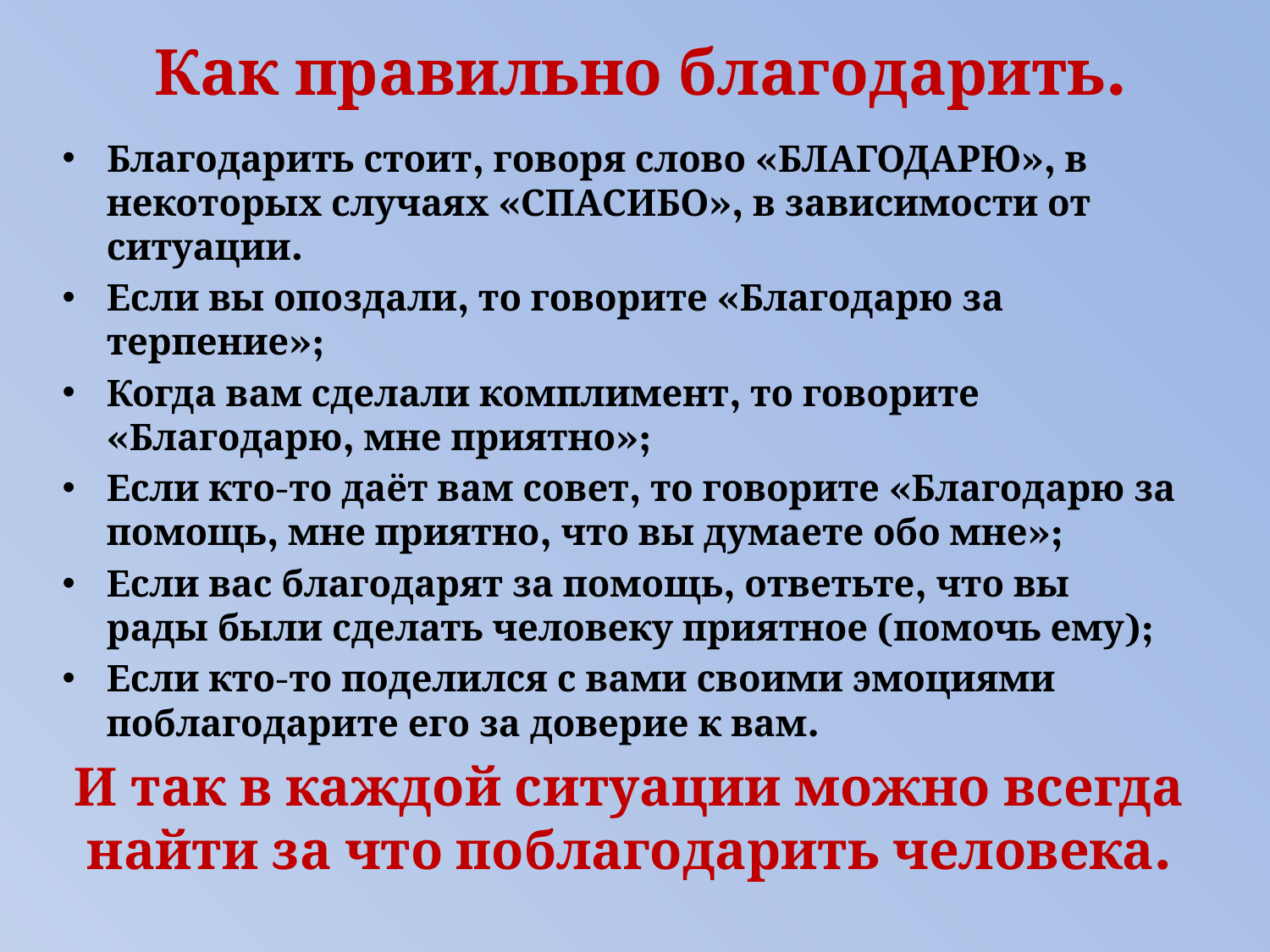

# Как правильно благодарить.
Благодарить стоит, говоря слово «БЛАГОДАРЮ», в некоторых случаях «СПАСИБО», в зависимости от ситуации.
Если вы опоздали, то говорите «Благодарю за терпение»;
Когда вам сделали комплимент, то говорите «Благодарю, мне приятно»;
Если кто-то даёт вам совет, то говорите «Благодарю за помощь, мне приятно, что вы думаете обо мне»;
Если вас благодарят за помощь, ответьте, что вы рады были сделать человеку приятное (помочь ему);
Если кто-то поделился с вами своими эмоциями поблагодарите его за доверие к вам.
И так в каждой ситуации можно всегда найти за что поблагодарить человека.